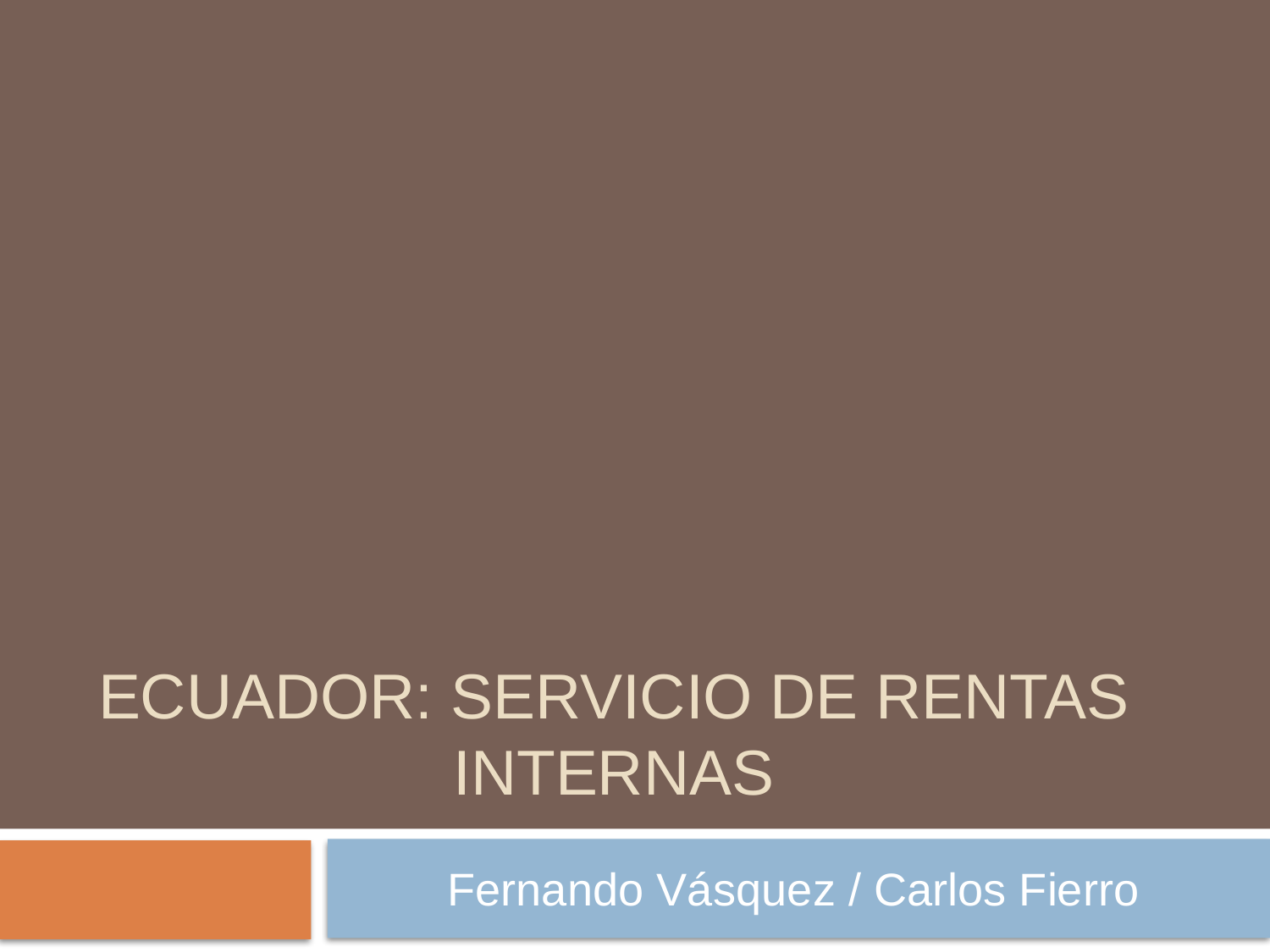

# Ecuador: servicio de rentas internas
Fernando Vásquez / Carlos Fierro